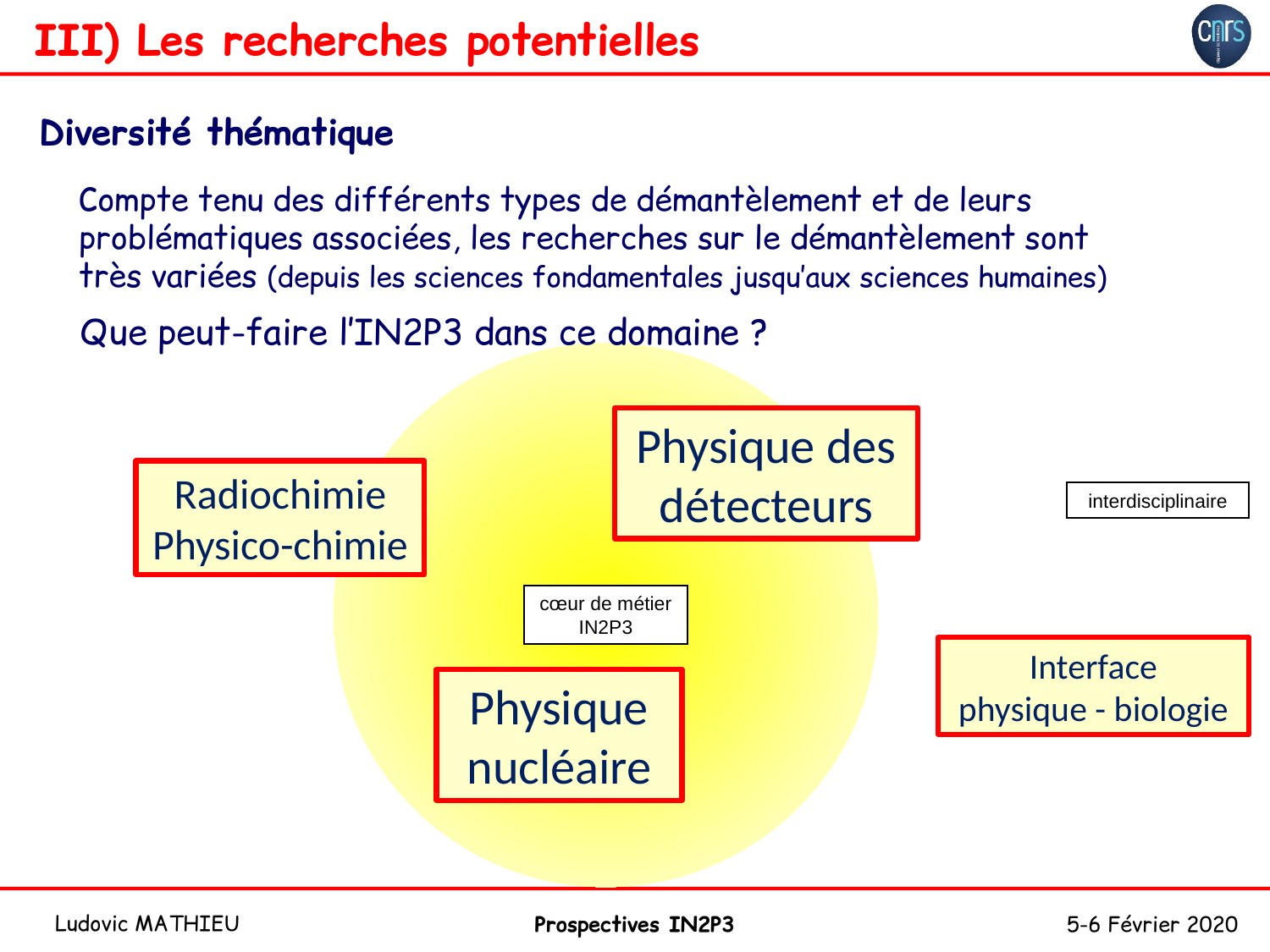

III) Les recherches potentielles
Diversité thématique
Compte tenu des différents types de démantèlement et de leurs problématiques associées, les recherches sur le démantèlement sont très variées (depuis les sciences fondamentales jusqu’aux sciences humaines)
Que peut-faire l’IN2P3 dans ce domaine ?

Physique des détecteurs
Radiochimie
Physico-chimie
interdisciplinaire
cœur de métier IN2P3
Interface
physique - biologie
Physique nucléaire